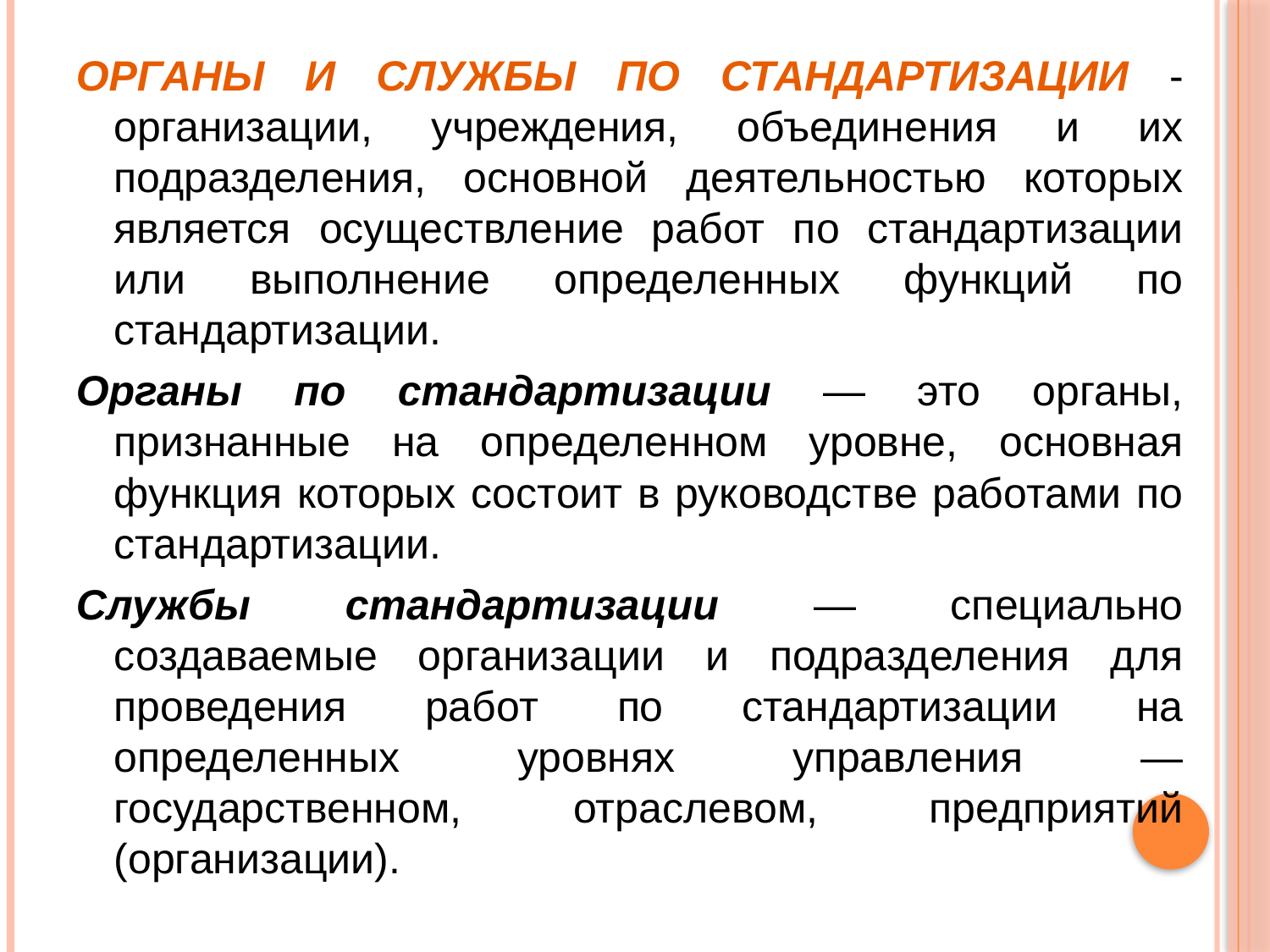

ОРГАНЫ И СЛУЖБЫ ПО СТАНДАРТИЗАЦИИ - организации, учреждения, объединения и их подразделения, основной деятельностью которых является осуществление работ по стандартизации или выполнение определенных функций по стандартизации.
Органы по стандартизации — это органы, признанные на определенном уровне, основная функция которых состоит в руководстве работами по стандартизации.
Службы стандартизации — специально создаваемые организации и подразделения для проведения работ по стандартизации на определенных уровнях управления — государственном, отраслевом, предприятий (организации).